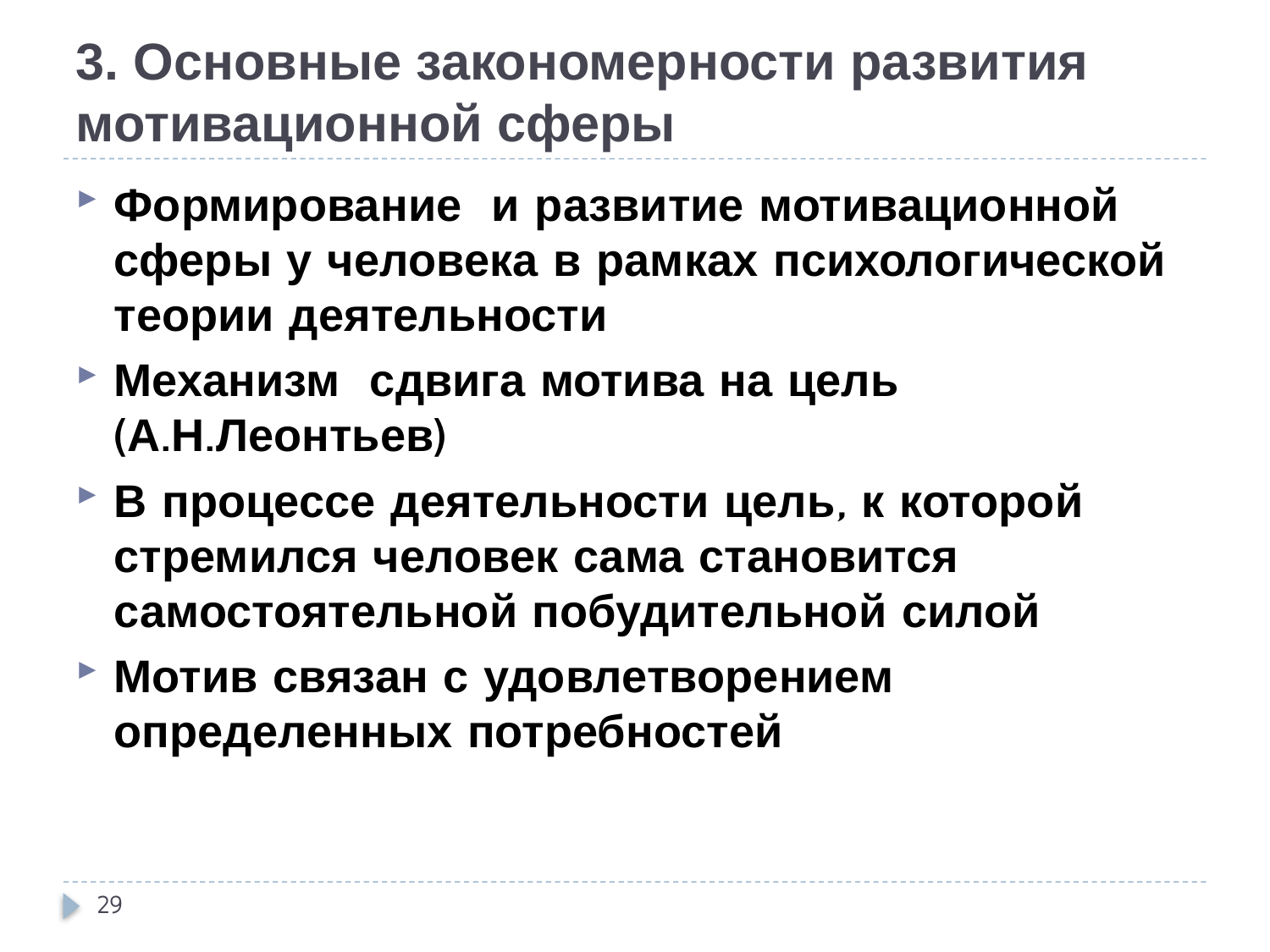

# 3. Основные закономерности развития мотивационной сферы
Формирование  и развитие мотивационной сферы у человека в рамках психологической теории деятельности
Механизм  сдвига мотива на цель (А.Н.Леонтьев)
В процессе деятельности цель, к которой стремился человек сама становится самостоятельной побудительной силой
Мотив связан с удовлетворением определенных потребностей

29